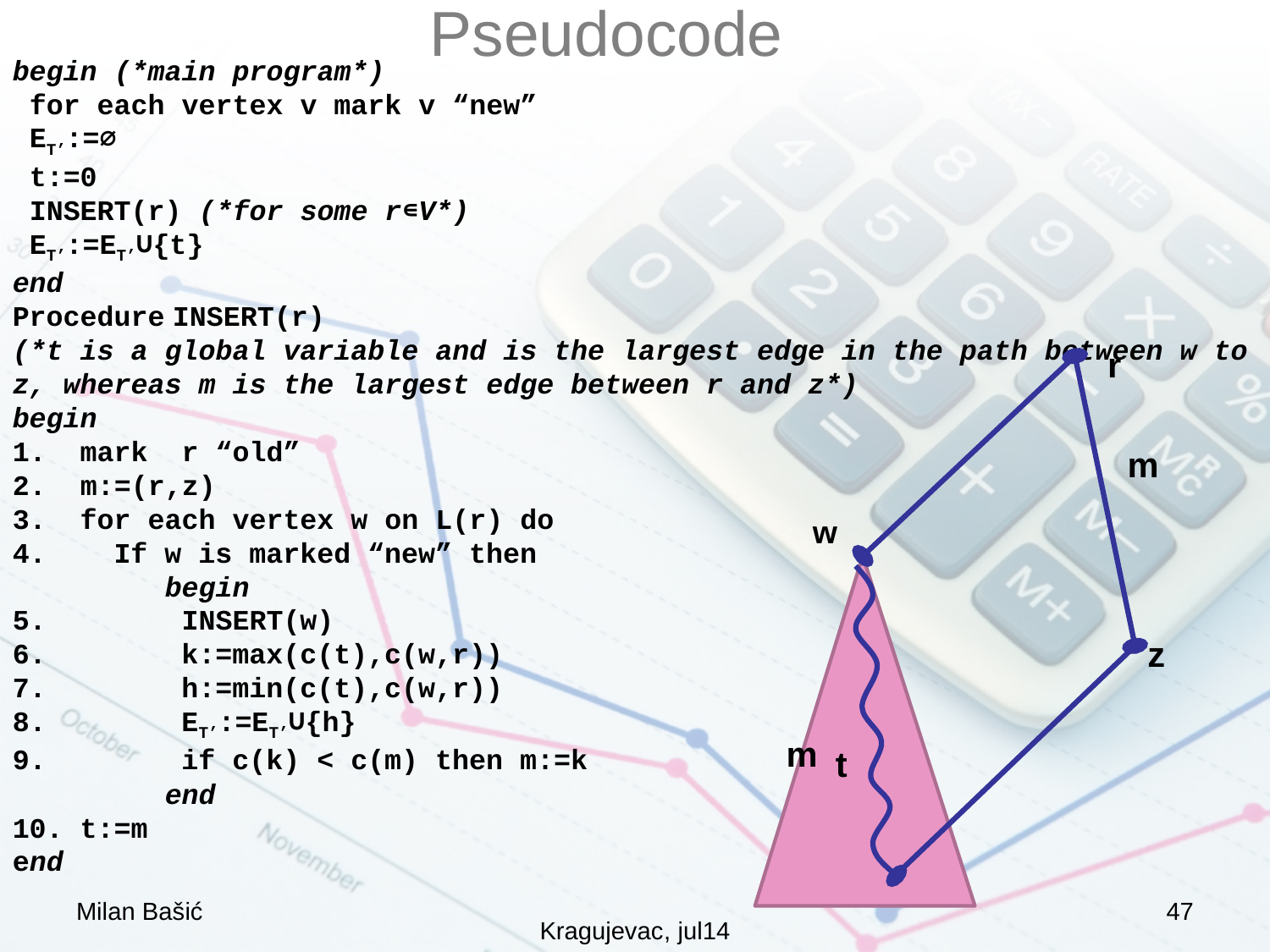

# Pseudocode
begin (*main program*)
 for each vertex v mark v “new”
 ET’:=⌀
 t:=0
 INSERT(r) (*for some r∊V*)
 ET’:=ET’∪{t}
end
Procedure INSERT(r)
(*t is a global variable and is the largest edge in the path between w to z, whereas m is the largest edge between r and z*)
begin
1.  mark  r “old”
2.  m:=(r,z)
3.  for each vertex w on L(r) do
4.    If w is marked “new” then
         begin
5.        INSERT(w)
6.        k:=max(c(t),c(w,r))
7.        h:=min(c(t),c(w,r))
8.        ET’:=ET’∪{h}
9.        if c(k) < c(m) then m:=k
         end
10. t:=m
end

r

m

w

z

m

t

Milan Bašić
47
Kragujevac, jul14